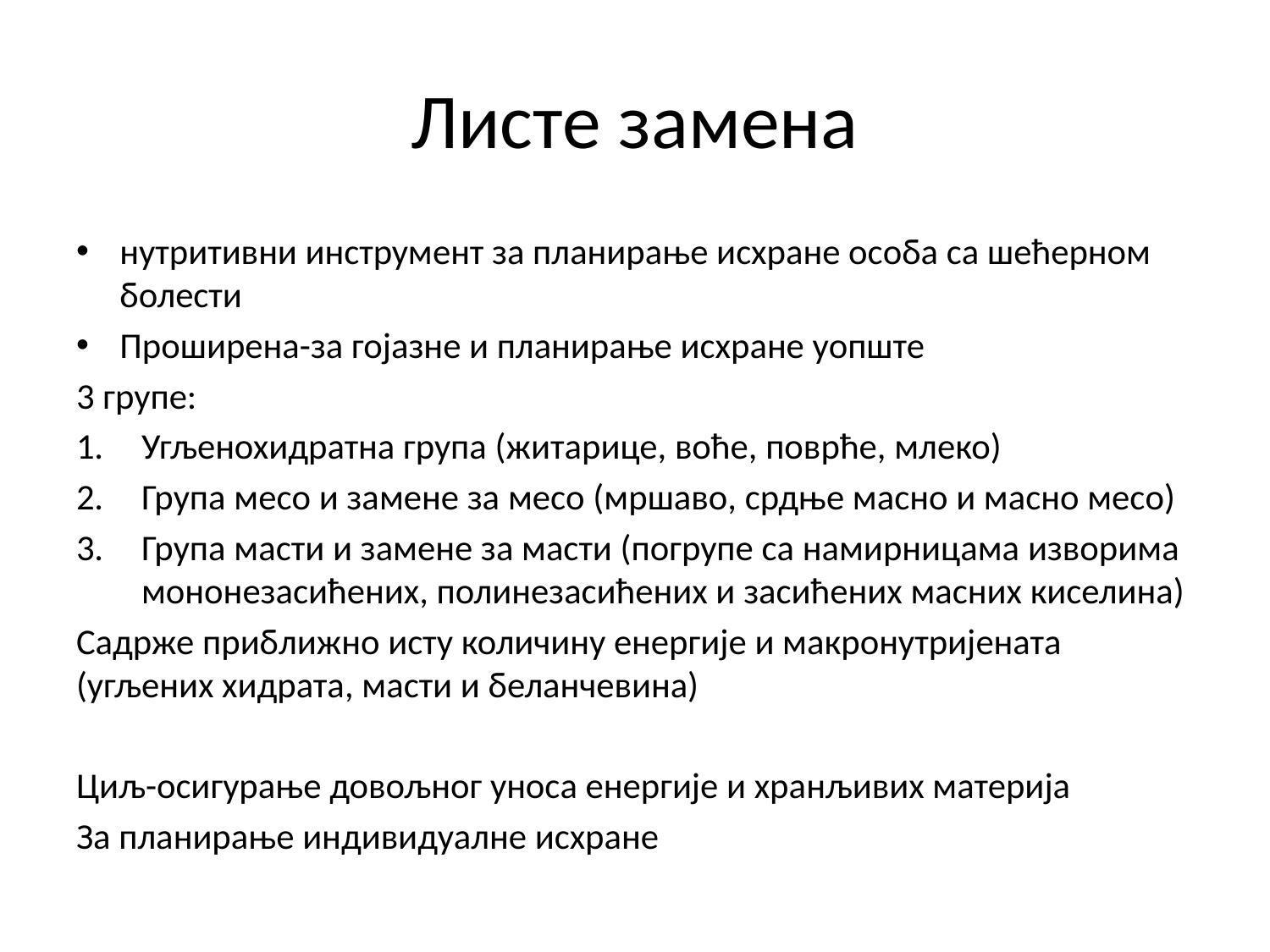

# Листе замена
нутритивни инструмент за планирање исхране особа са шећерном болести
Проширена-за гојазне и планирање исхране уопште
3 групе:
Угљенохидратна група (житарице, воће, поврће, млеко)
Група месо и замене за месо (мршаво, срдње масно и масно месо)
Група масти и замене за масти (погрупе са намирницама изворима мононезасићених, полинезасићених и засићених масних киселина)
Садрже приближно исту количину енергије и макронутријената (угљених хидрата, масти и беланчевина)

Циљ-осигурање довољног уноса енергије и хранљивих материја
За планирање индивидуалне исхране